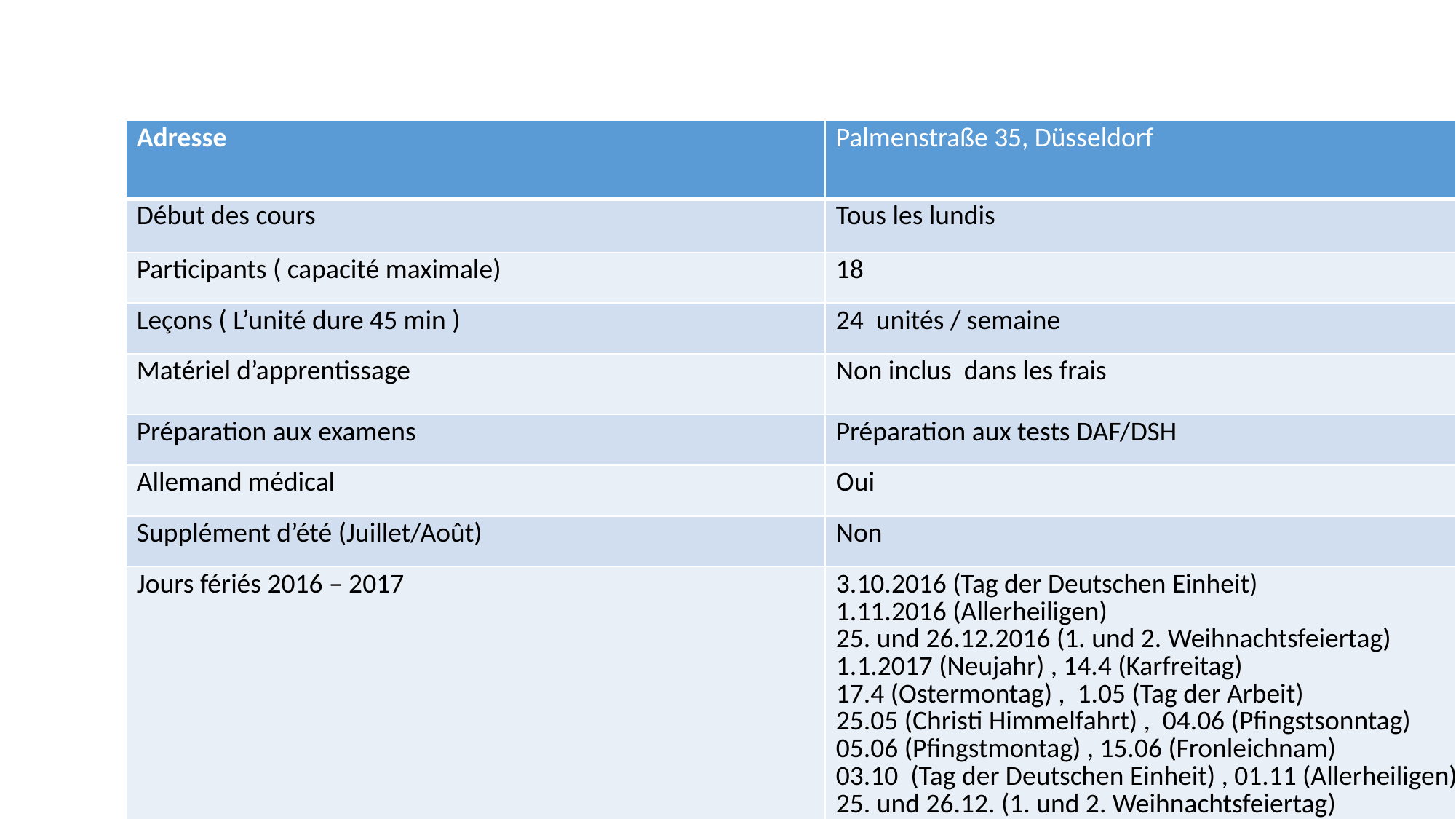

| Adresse | Palmenstraße 35, Düsseldorf |
| --- | --- |
| Début des cours | Tous les lundis |
| Participants ( capacité maximale) | 18 |
| Leçons ( L’unité dure 45 min ) | 24 unités / semaine |
| Matériel d’apprentissage | Non inclus dans les frais |
| Préparation aux examens | Préparation aux tests DAF/DSH |
| Allemand médical | Oui |
| Supplément d’été (Juillet/Août) | Non |
| Jours fériés 2016 – 2017 | 3.10.2016 (Tag der Deutschen Einheit) 1.11.2016 (Allerheiligen) 25. und 26.12.2016 (1. und 2. Weihnachtsfeiertag) 1.1.2017 (Neujahr) , 14.4 (Karfreitag) 17.4 (Ostermontag) , 1.05 (Tag der Arbeit) 25.05 (Christi Himmelfahrt) , 04.06 (Pfingstsonntag) 05.06 (Pfingstmontag) , 15.06 (Fronleichnam) 03.10 (Tag der Deutschen Einheit) , 01.11 (Allerheiligen) 25. und 26.12. (1. und 2. Weihnachtsfeiertag) |
| Logement | Colocation ( chambre Single ou double ) |
| Loisirs | Excursions en petits groupes Activités sportives |